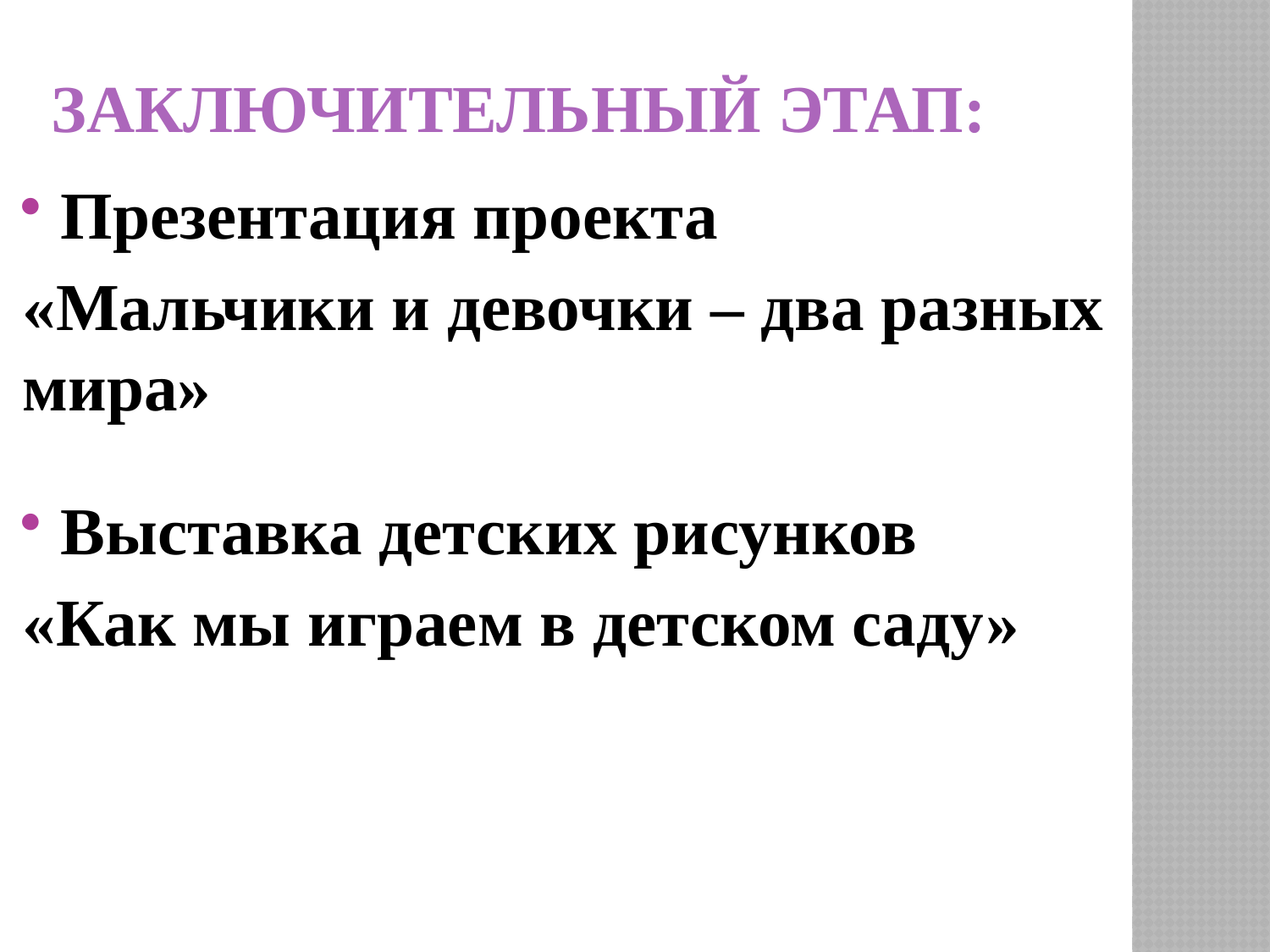

# Заключительный этап:
Презентация проекта
«Мальчики и девочки – два разных мира»

Выставка детских рисунков
«Как мы играем в детском саду»